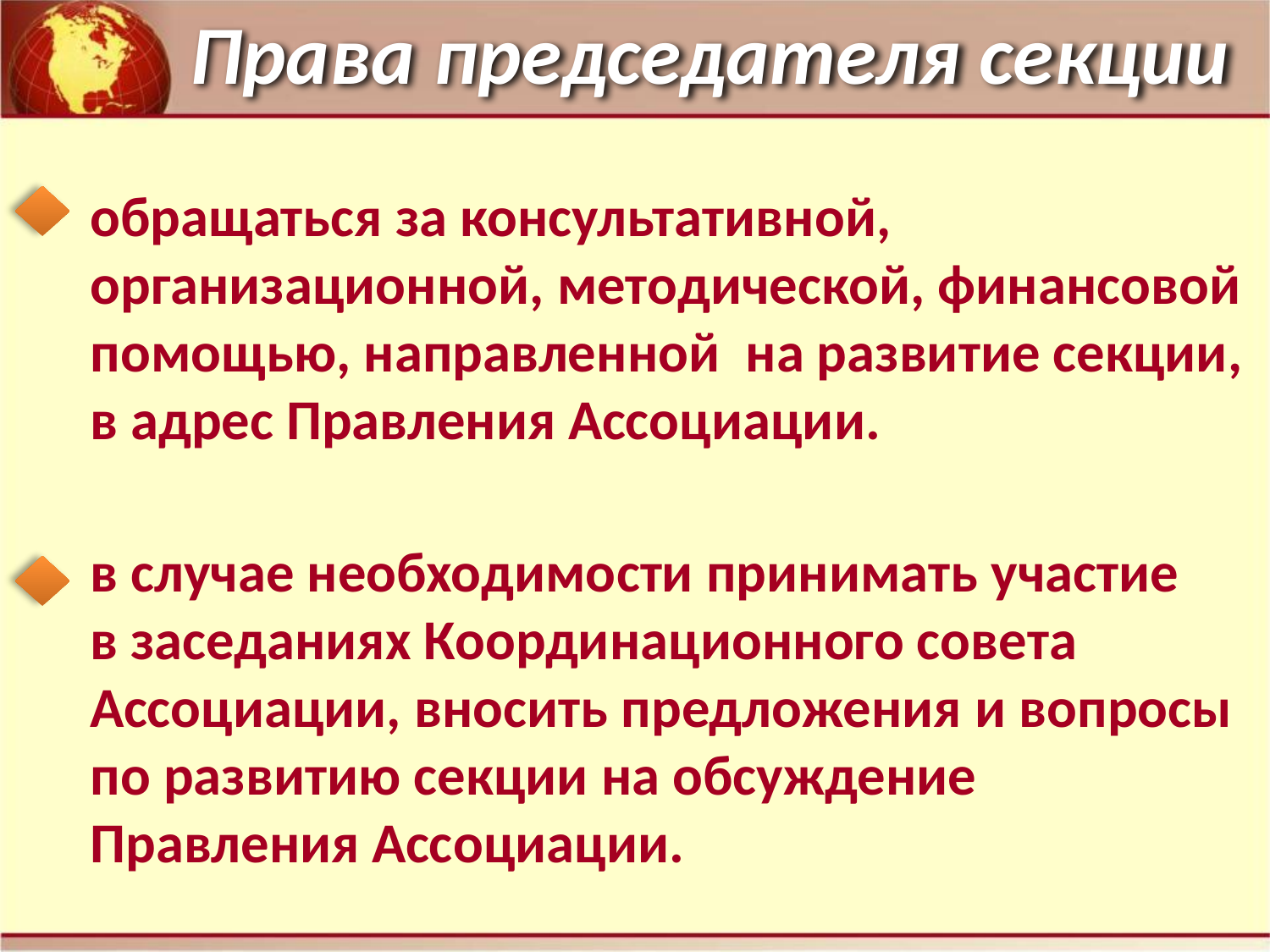

Права председателя секции
обращаться за консультативной, организационной, методической, финансовой помощью, направленной  на развитие секции, в адрес Правления Ассоциации.
в случае необходимости принимать участие    в заседаниях Координационного совета Ассоциации, вносить предложения и вопросы по развитию секции на обсуждение Правления Ассоциации.